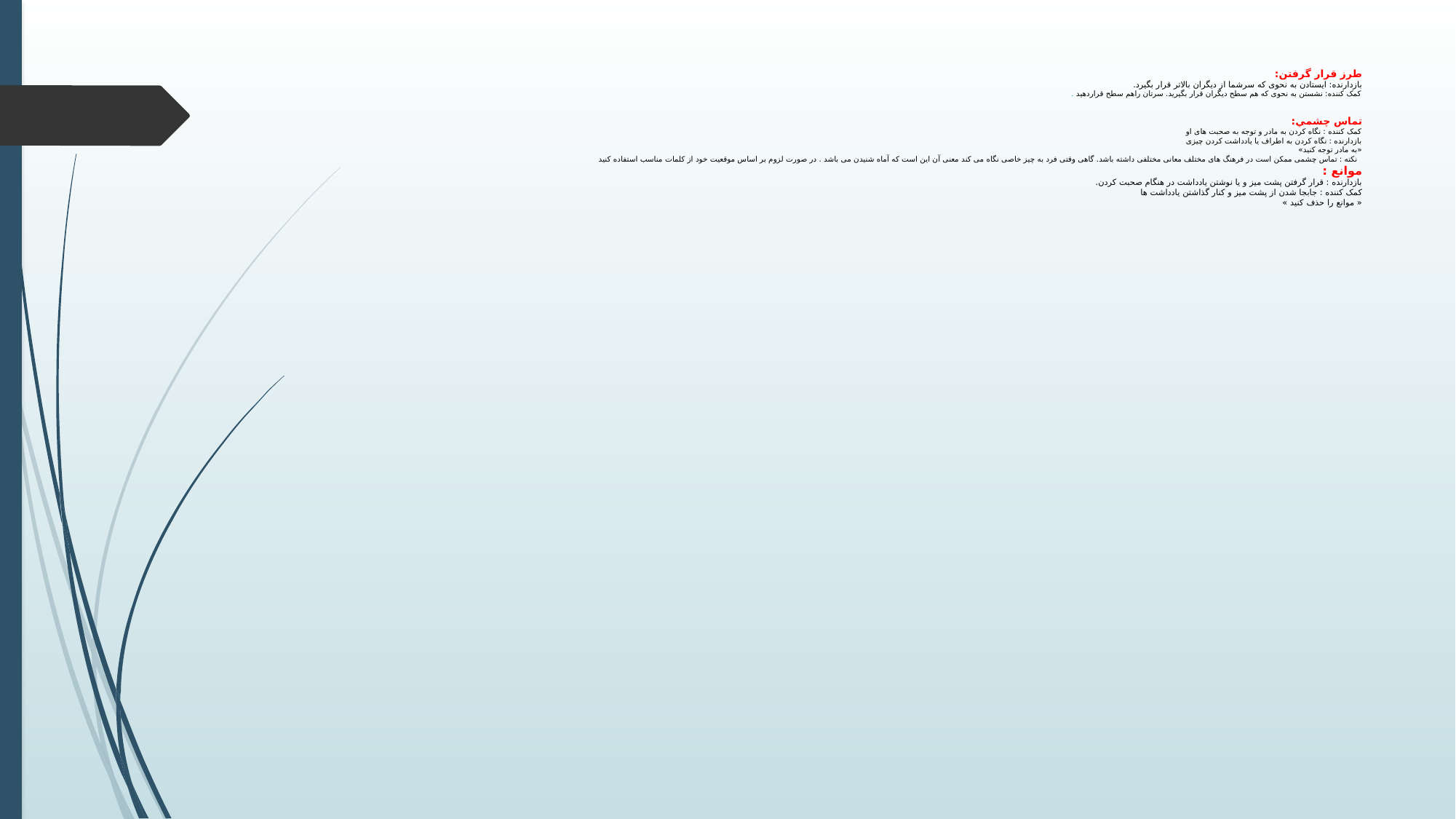

# طرز قرار گرفتن: بازدارنده: ایستادن به نحوی که سرشما از دیگران بالاتر قرار بگیرد. کمک کننده: نشستن به نحوی که هم سطح دیگران قرار بگیرید. سرتان راهم سطح قراردهید . تماس چشمي: کمک کننده : نگاه کردن به مادر و توجه به صحبت های او بازدارنده : نگاه کردن به اطراف یا یادداشت کردن چیزی «به مادر توجه کنید» نکته : تماس چشمی ممکن است در فرهنگ های مختلف معانی مختلفی داشته باشد. گاهی وقتی فرد به چیز خاصی نگاه می کند معنی آن این است که آماه شنیدن می باشد . در صورت لزوم بر اساس موقعیت خود از کلمات مناسب استفاده کنید موانع : بازدارنده : قرار گرفتن پشت میز و یا نوشتن یادداشت در هنگام صحبت کردن. کمک کننده : جابجا شدن از پشت میز و کنار گذاشتن یادداشت ها « موانع را حذف کنید »